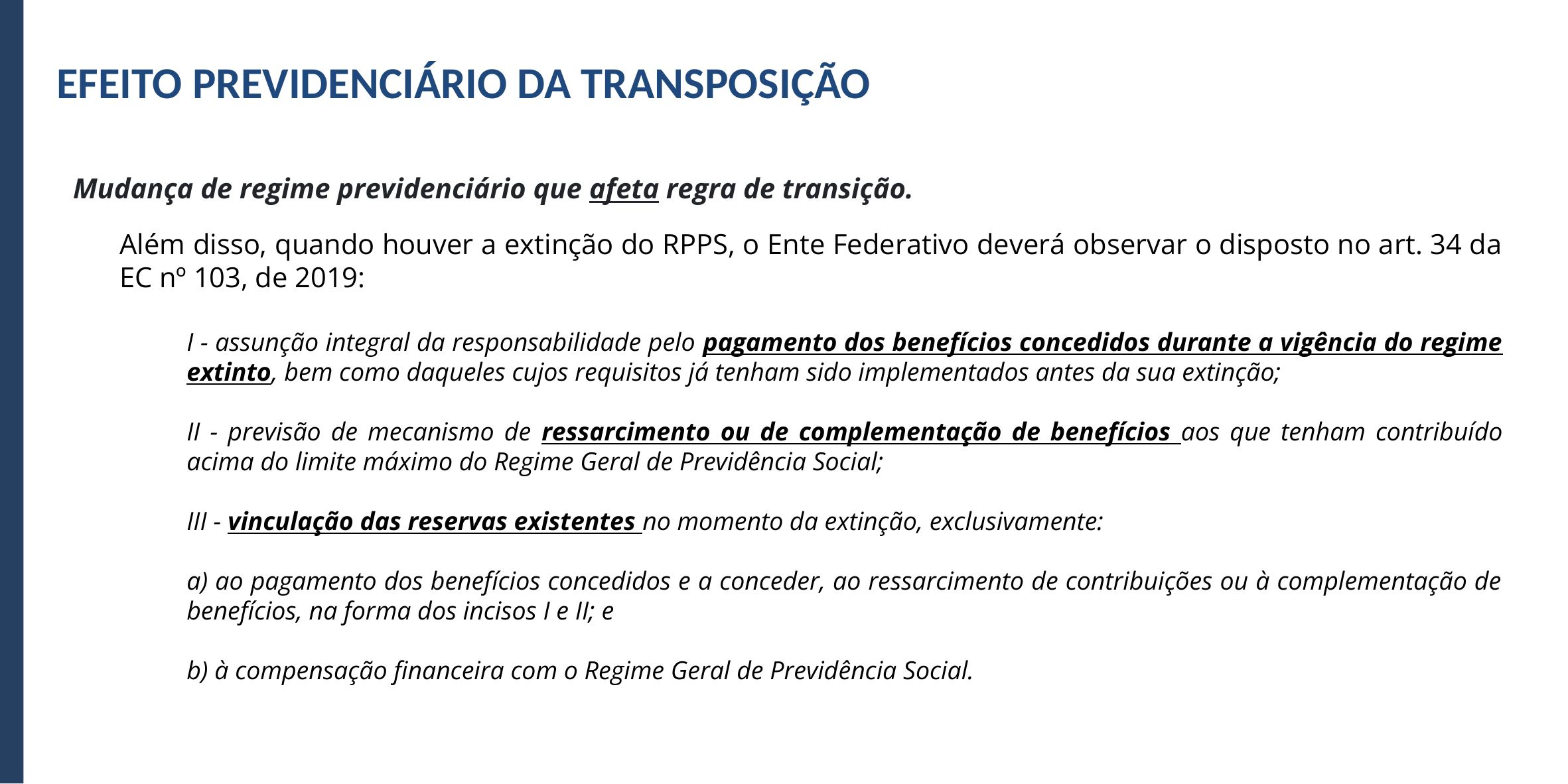

EFEITO PREVIDENCIÁRIO DA TRANSPOSIÇÃO
Mudança de regime previdenciário que afeta regra de transição.
Além disso, quando houver a extinção do RPPS, o Ente Federativo deverá observar o disposto no art. 34 da EC nº 103, de 2019:

I - assunção integral da responsabilidade pelo pagamento dos benefícios concedidos durante a vigência do regime extinto, bem como daqueles cujos requisitos já tenham sido implementados antes da sua extinção;

II - previsão de mecanismo de ressarcimento ou de complementação de benefícios aos que tenham contribuído acima do limite máximo do Regime Geral de Previdência Social;

III - vinculação das reservas existentes no momento da extinção, exclusivamente:

a) ao pagamento dos benefícios concedidos e a conceder, ao ressarcimento de contribuições ou à complementação de benefícios, na forma dos incisos I e II; e

b) à compensação financeira com o Regime Geral de Previdência Social.